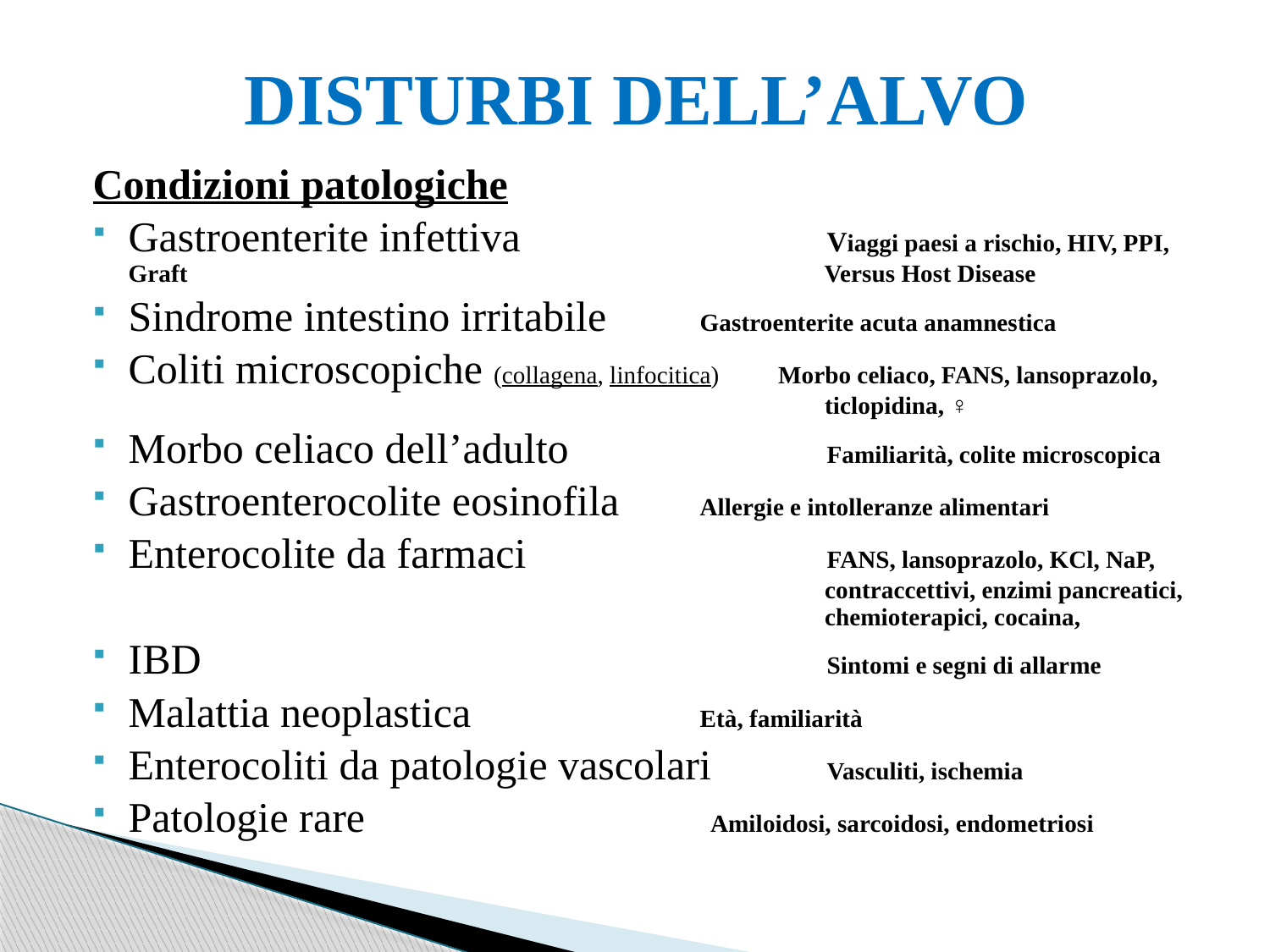

# DISTURBI DELL’ALVO
Condizioni patologiche
Gastroenterite infettiva      		      Viaggi paesi a rischio, HIV, PPI, Graft 					          Versus Host Disease
Sindrome intestino irritabile  	      Gastroenterite acuta anamnestica
Coliti microscopiche (collagena, linfocitica)      Morbo celiaco, FANS, lansoprazolo, 					          ticlopidina, ♀
Morbo celiaco dell’adulto		      Familiarità, colite microscopica
Gastroenterocolite eosinofila	      Allergie e intolleranze alimentari
Enterocolite da farmaci 		      FANS, lansoprazolo, KCl, NaP, 					          contraccettivi, enzimi pancreatici, 					          chemioterapici, cocaina,
IBD					      Sintomi e segni di allarme
Malattia neoplastica		      Età, familiarità
Enterocoliti da patologie vascolari	      Vasculiti, ischemia
Patologie rare			       Amiloidosi, sarcoidosi, endometriosi